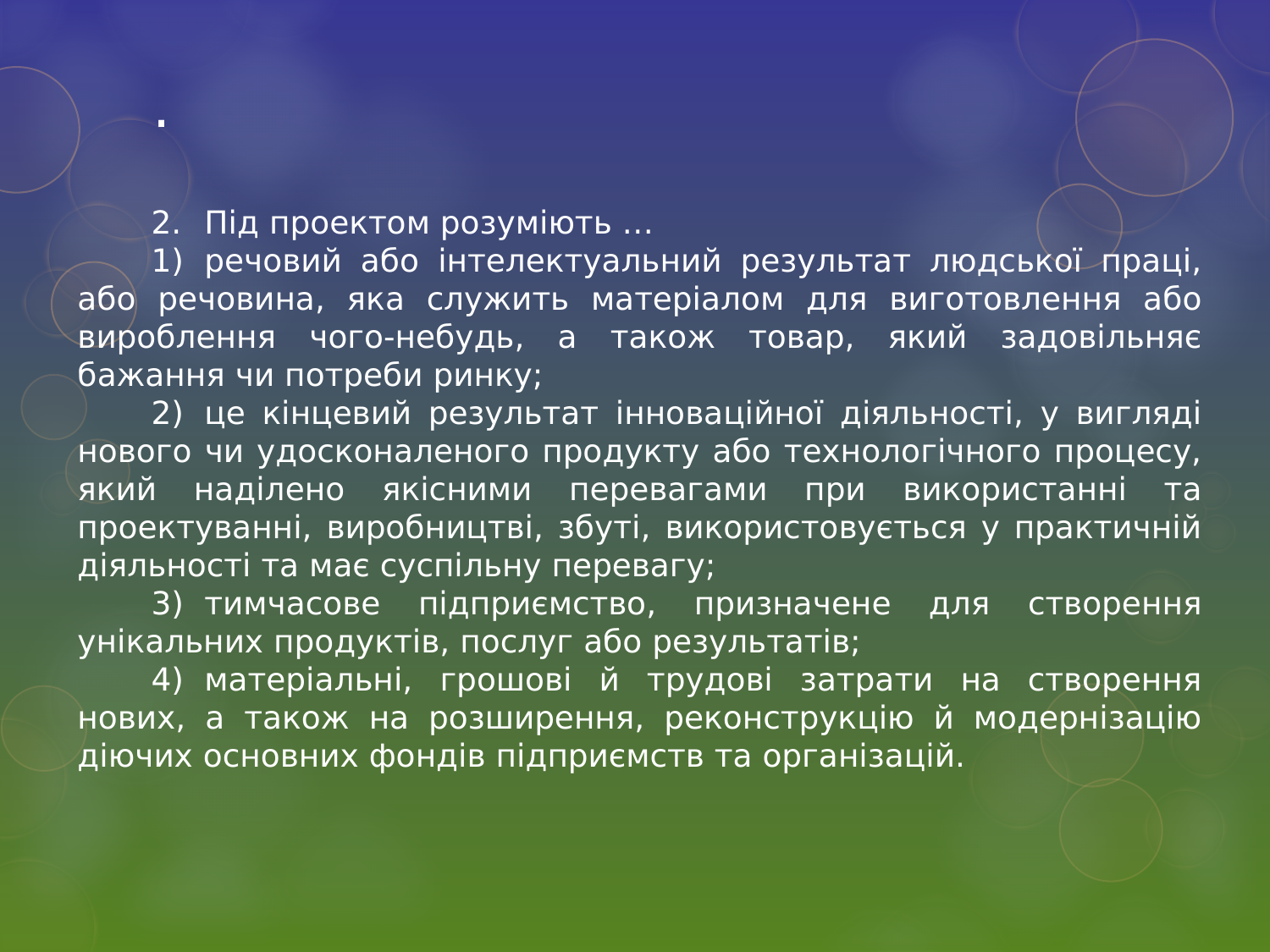

# .
2.	Під проектом розуміють …
1)	речовий або інтелектуальний результат людської праці, або речовина, яка служить матеріалом для виготовлення або вироблення чого-небудь, а також товар, який задовільняє бажання чи потреби ринку;
2)	це кінцевий результат інноваційної діяльності, у вигляді нового чи удосконаленого продукту або технологічного процесу, який наділено якісними перевагами при використанні та проектуванні, виробництві, збуті, використовується у практичній діяльності та має суспільну перевагу;
3)	тимчасове підприємство, призначене для створення унікальних продуктів, послуг або результатів;
4)	матеріальні, грошові й трудові затрати на створення нових, а також на розширення, реконструкцію й модернізацію діючих основних фондів підприємств та організацій.